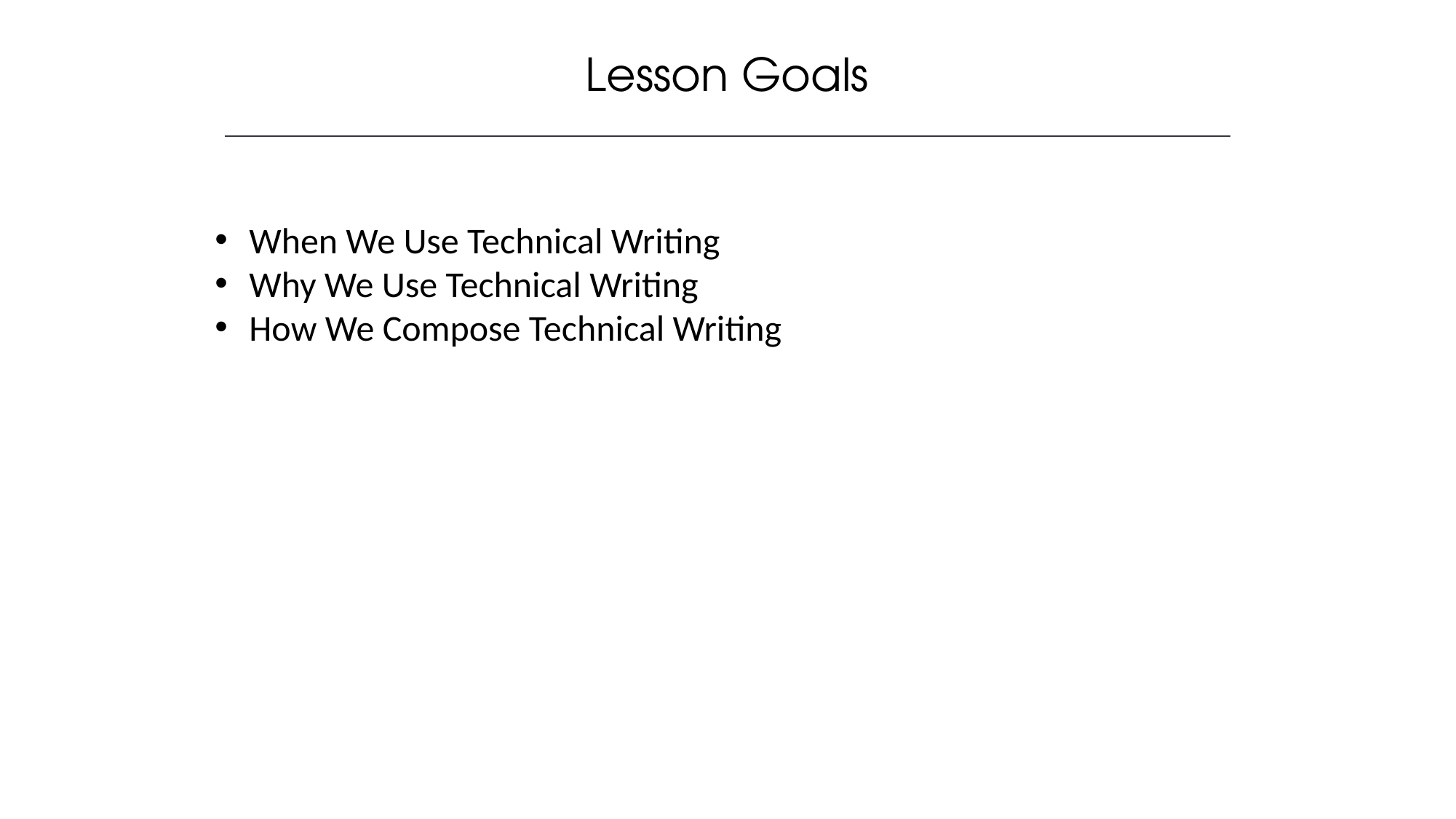

Lesson Goals
HAWKES LEARNING
When We Use Technical Writing
Why We Use Technical Writing
How We Compose Technical Writing